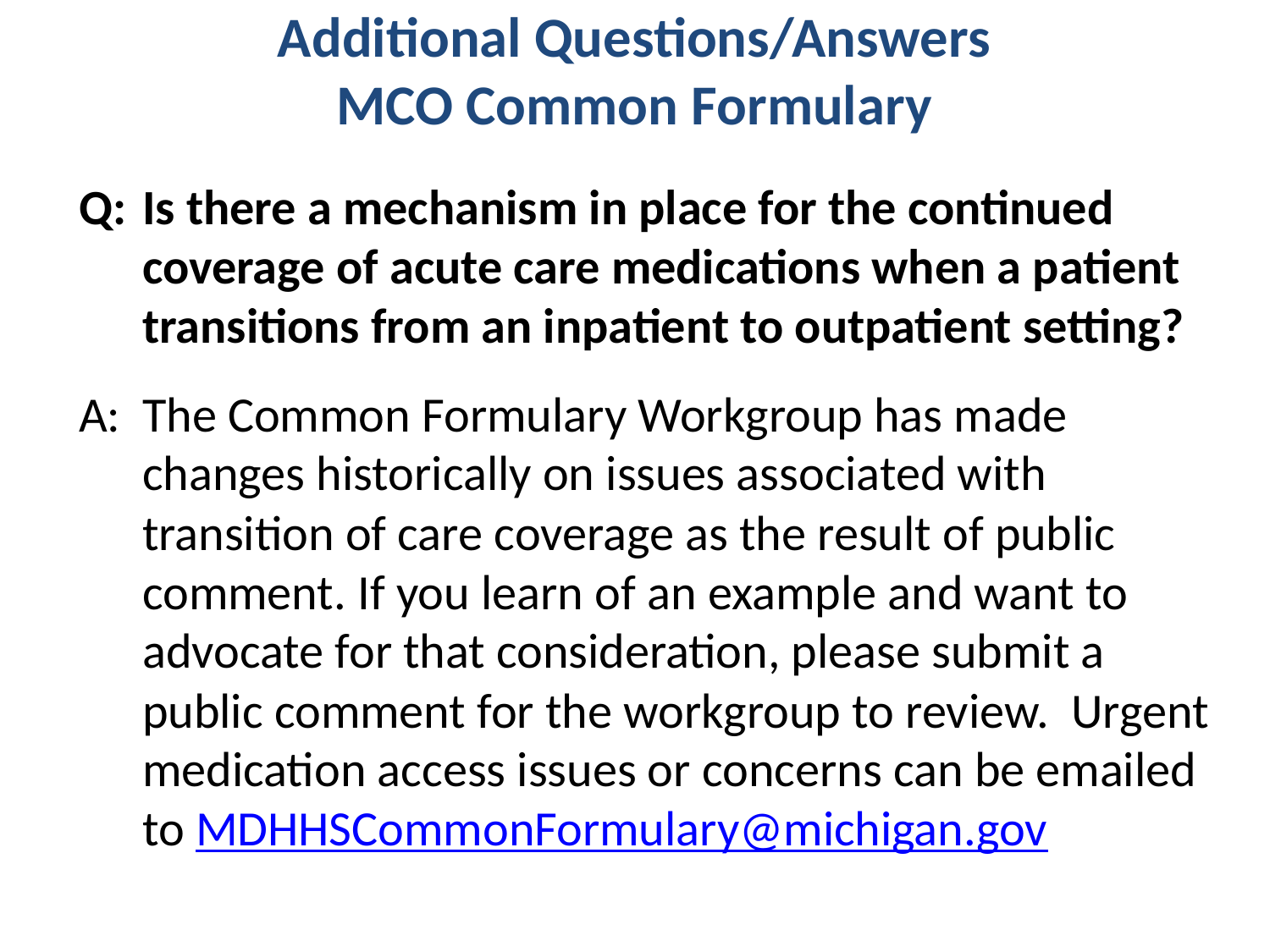

# Additional Questions/Answers MCO Common Formulary
Q:	Is there a mechanism in place for the continued coverage of acute care medications when a patient transitions from an inpatient to outpatient setting?
A:	The Common Formulary Workgroup has made changes historically on issues associated with transition of care coverage as the result of public comment. If you learn of an example and want to advocate for that consideration, please submit a public comment for the workgroup to review.  Urgent medication access issues or concerns can be emailed to MDHHSCommonFormulary@michigan.gov